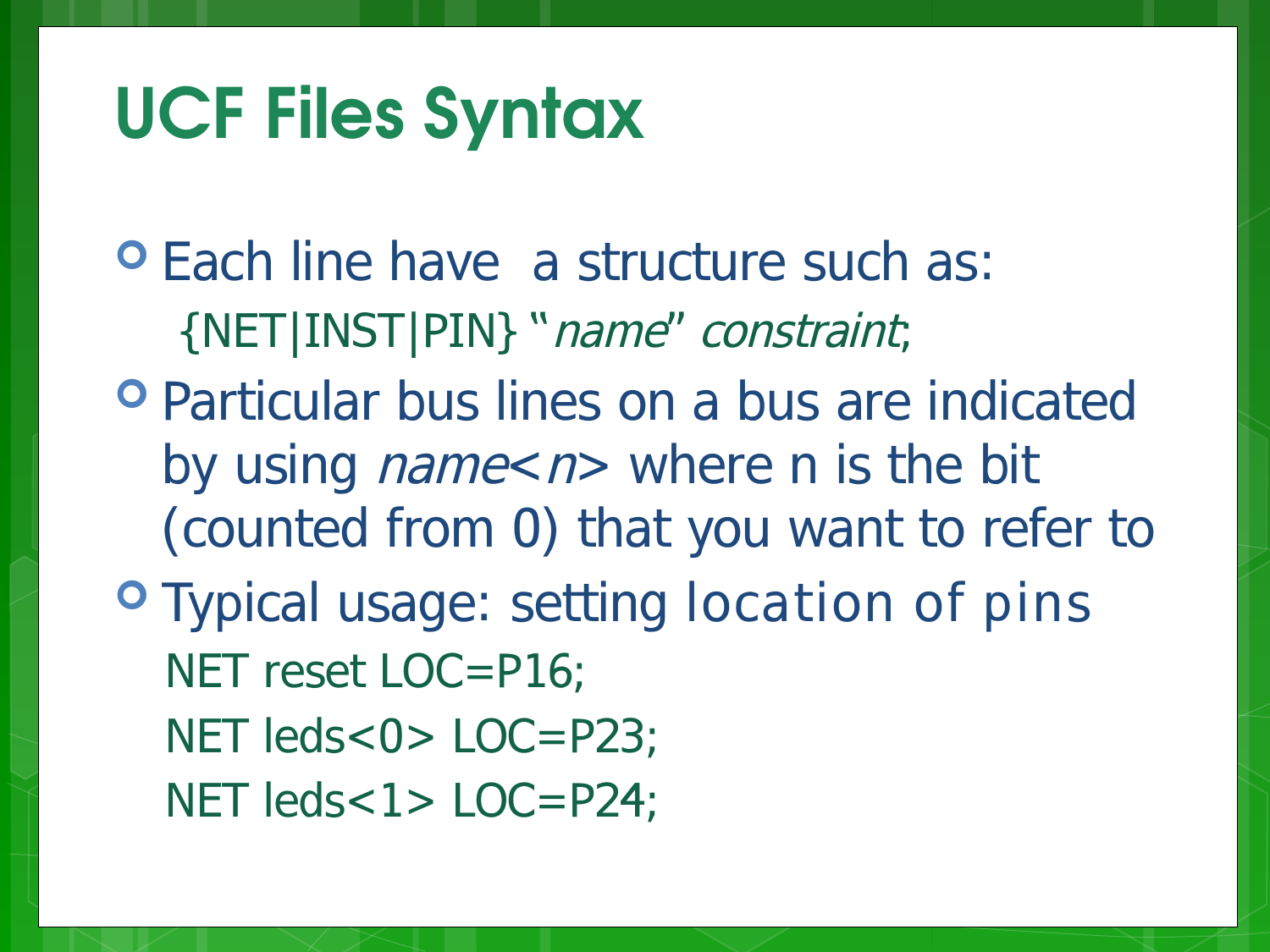

# UCF Files Syntax
Each line have  a structure such as:
 {NET|INST|PIN} “name” constraint;
Particular bus lines on a bus are indicated by using name<n> where n is the bit (counted from 0) that you want to refer to
Typical usage: setting location of pins
NET reset LOC=P16;
NET leds<0> LOC=P23;
NET leds<1> LOC=P24;